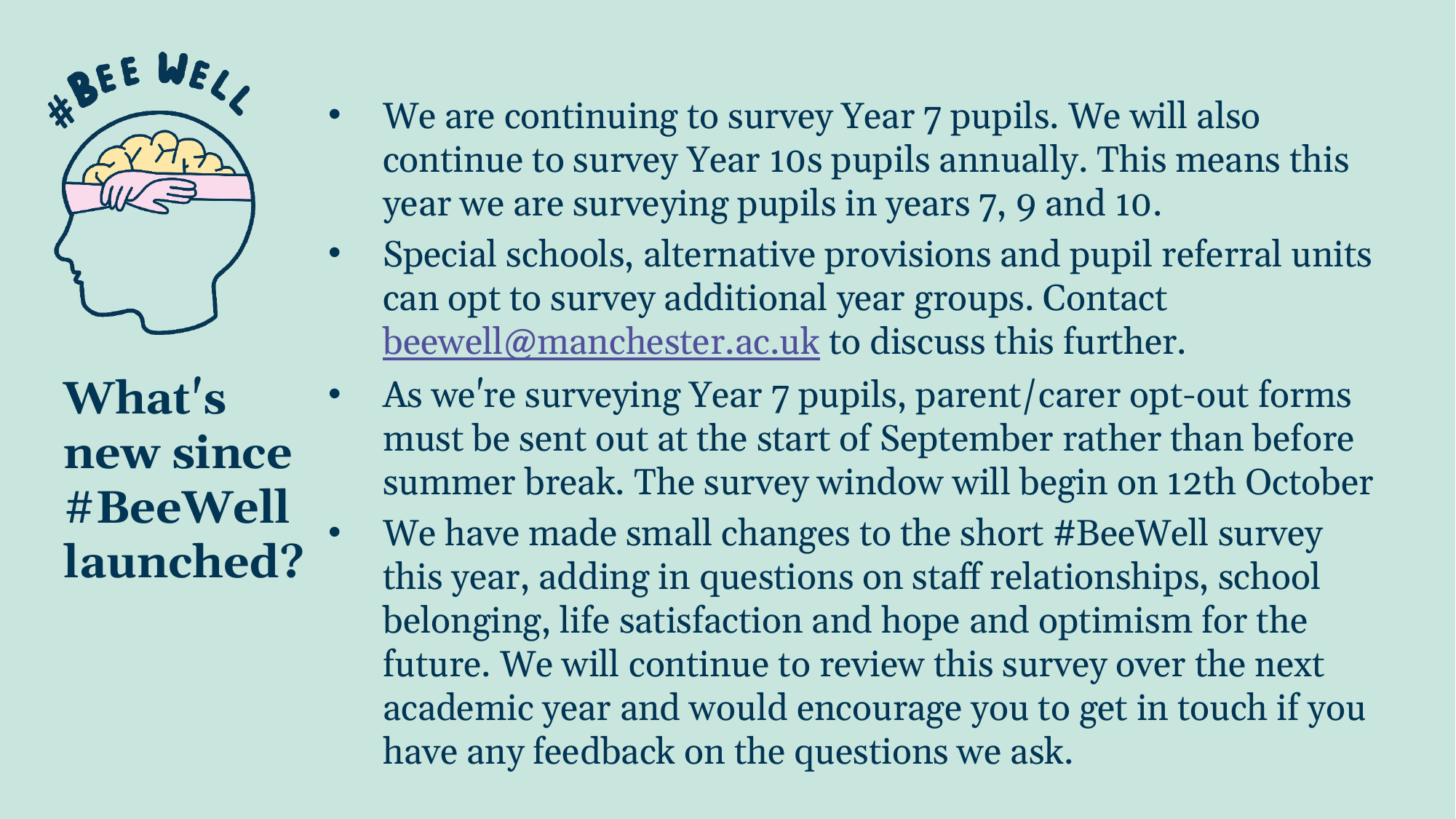

We are continuing to survey Year 7 pupils. We will also continue to survey Year 10s pupils annually. This means this year we are surveying pupils in years 7, 9 and 10.
Special schools, alternative provisions and pupil referral units can opt to survey additional year groups. Contact beewell@manchester.ac.uk to discuss this further.
As we're surveying Year 7 pupils, parent/carer opt-out forms must be sent out at the start of September rather than before summer break. The survey window will begin on 12th October
We have made small changes to the short #BeeWell survey this year, adding in questions on staff relationships, school belonging, life satisfaction and hope and optimism for the future. We will continue to review this survey over the next academic year and would encourage you to get in touch if you have any feedback on the questions we ask.

# What's new since #BeeWell launched?